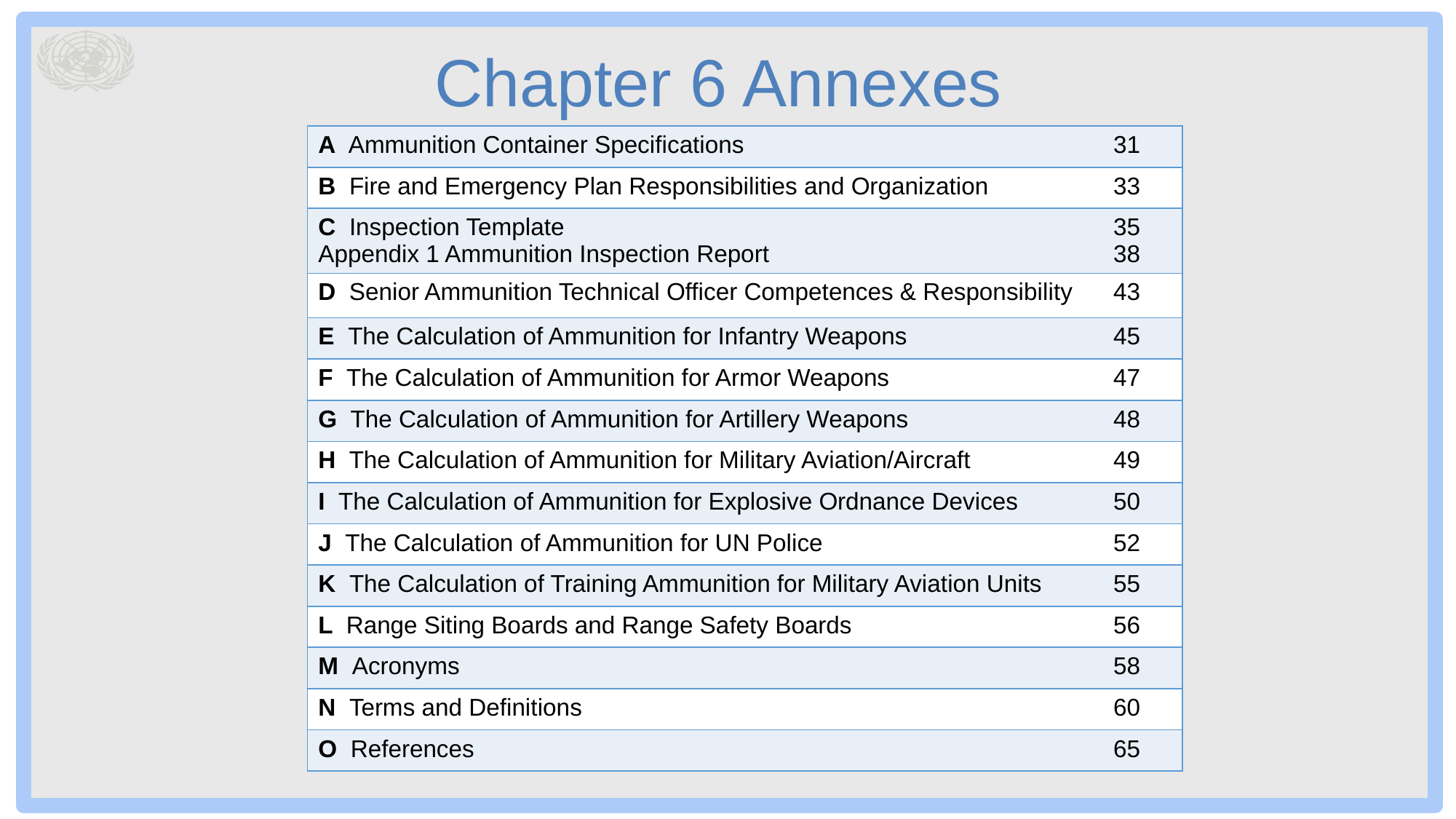

# Chapter 6 Annexes
| A  Ammunition Container Specifications | 31 |
| --- | --- |
| B  Fire and Emergency Plan Responsibilities and Organization | 33 |
| C  Inspection Template Appendix 1 Ammunition Inspection Report | 35 38 |
| D  Senior Ammunition Technical Officer Competences & Responsibility | 43 |
| E  The Calculation of Ammunition for Infantry Weapons | 45 |
| F  The Calculation of Ammunition for Armor Weapons | 47 |
| G  The Calculation of Ammunition for Artillery Weapons | 48 |
| H  The Calculation of Ammunition for Military Aviation/Aircraft | 49 |
| I  The Calculation of Ammunition for Explosive Ordnance Devices | 50 |
| J  The Calculation of Ammunition for UN Police | 52 |
| K  The Calculation of Training Ammunition for Military Aviation Units | 55 |
| L  Range Siting Boards and Range Safety Boards | 56 |
| M  Acronyms | 58 |
| N  Terms and Definitions | 60 |
| O  References | 65 |